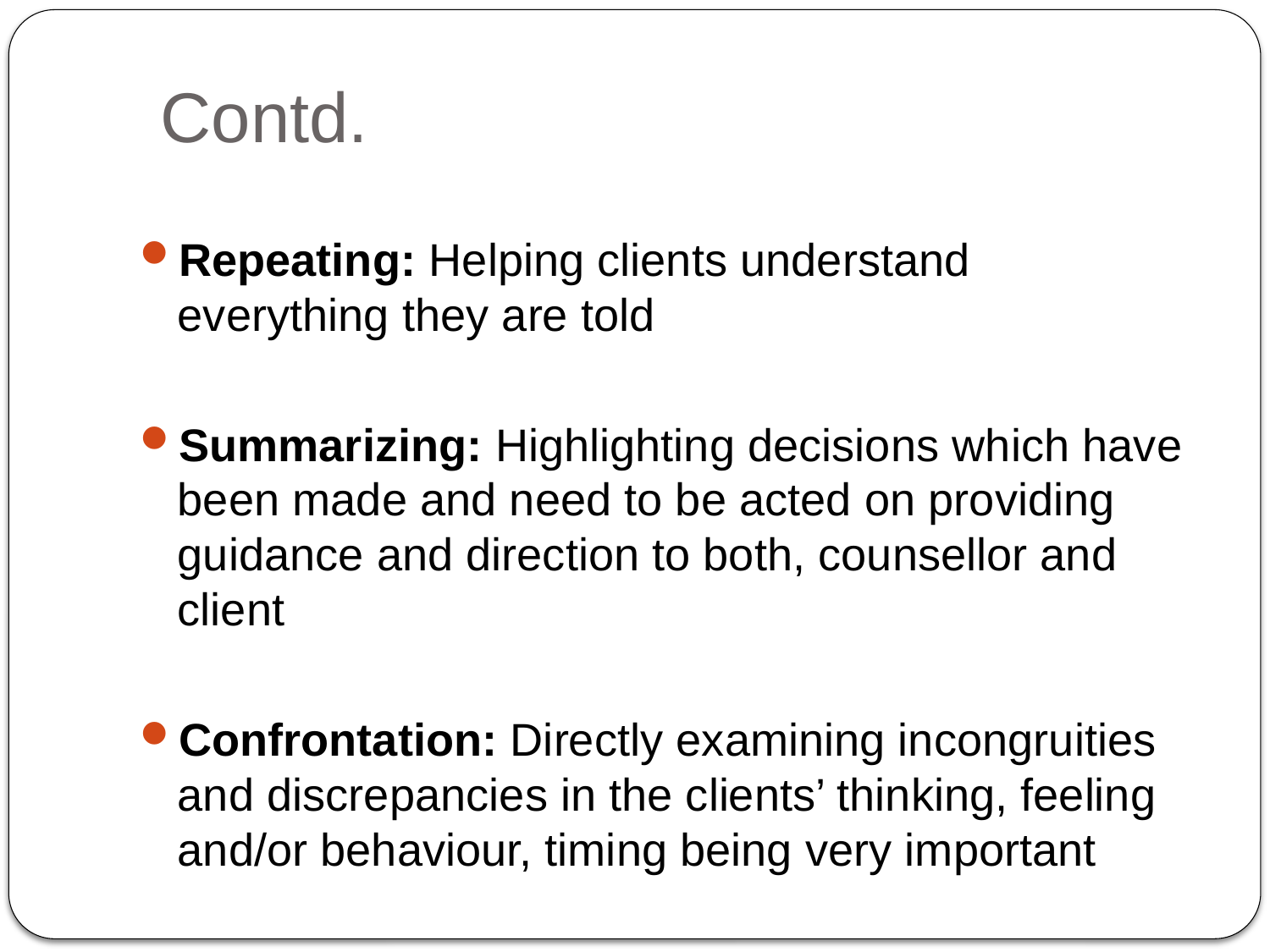

# Contd.

Repeating: Helping clients understand everything they are told

Summarizing: Highlighting decisions which have been made and need to be acted on providing guidance and direction to both, counsellor and client

Confrontation: Directly examining incongruities and discrepancies in the clients’ thinking, feeling and/or behaviour, timing being very important